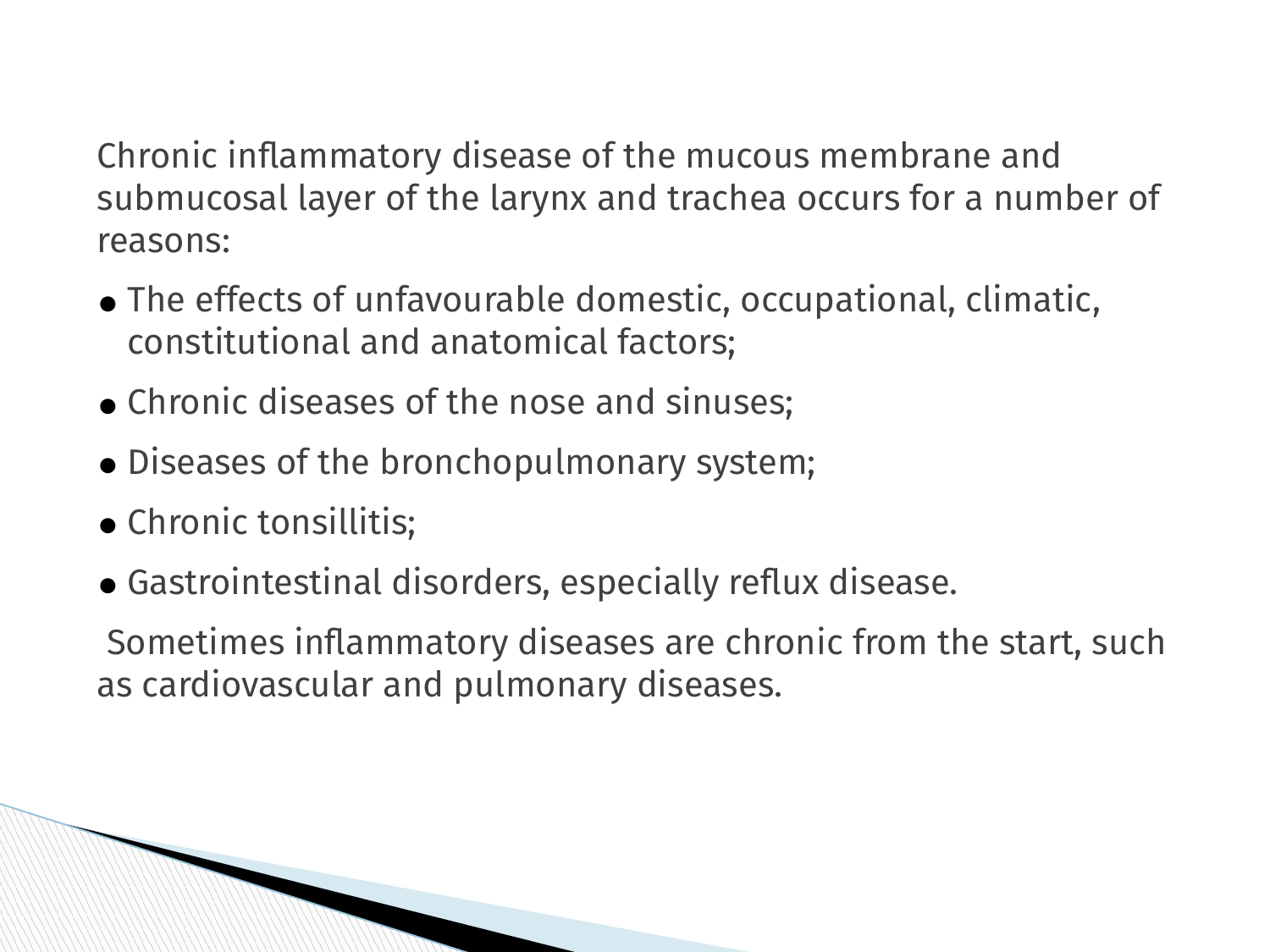

Chronic inflammatory disease of the mucous membrane and submucosal layer of the larynx and trachea occurs for a number of reasons:
The effects of unfavourable domestic, occupational, climatic, constitutional and anatomical factors;
Chronic diseases of the nose and sinuses;
Diseases of the bronchopulmonary system;
Chronic tonsillitis;
Gastrointestinal disorders, especially reflux disease.
 Sometimes inflammatory diseases are chronic from the start, such as cardiovascular and pulmonary diseases.